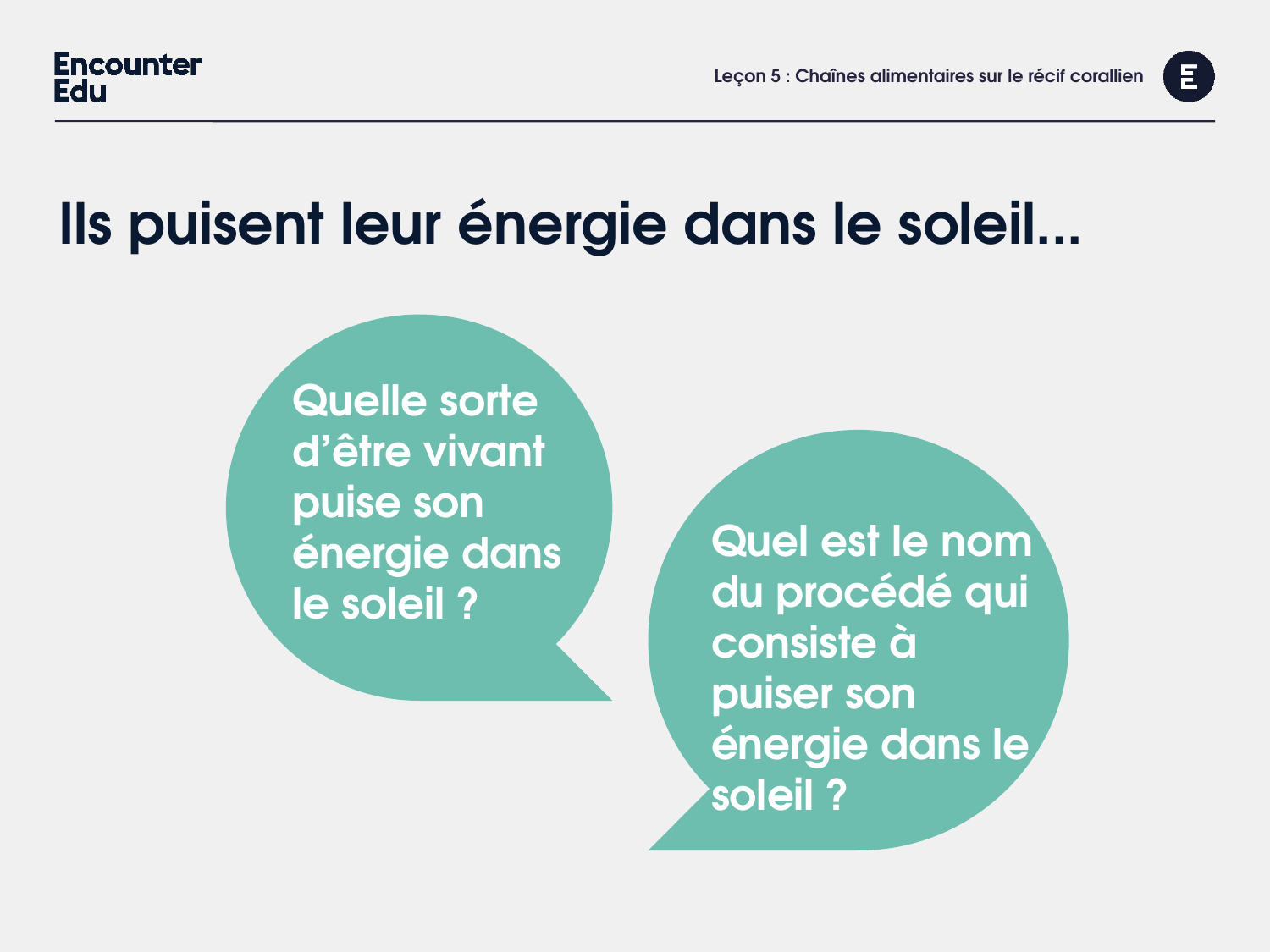

# Leçon 5 : Chaînes alimentaires sur le récif corallien
Ils puisent leur énergie dans le soleil...

Quelle sorte d’être vivant puise son énergie dans le soleil ?

Quel est le nom du procédé qui consiste à puiser son énergie dans le soleil ?